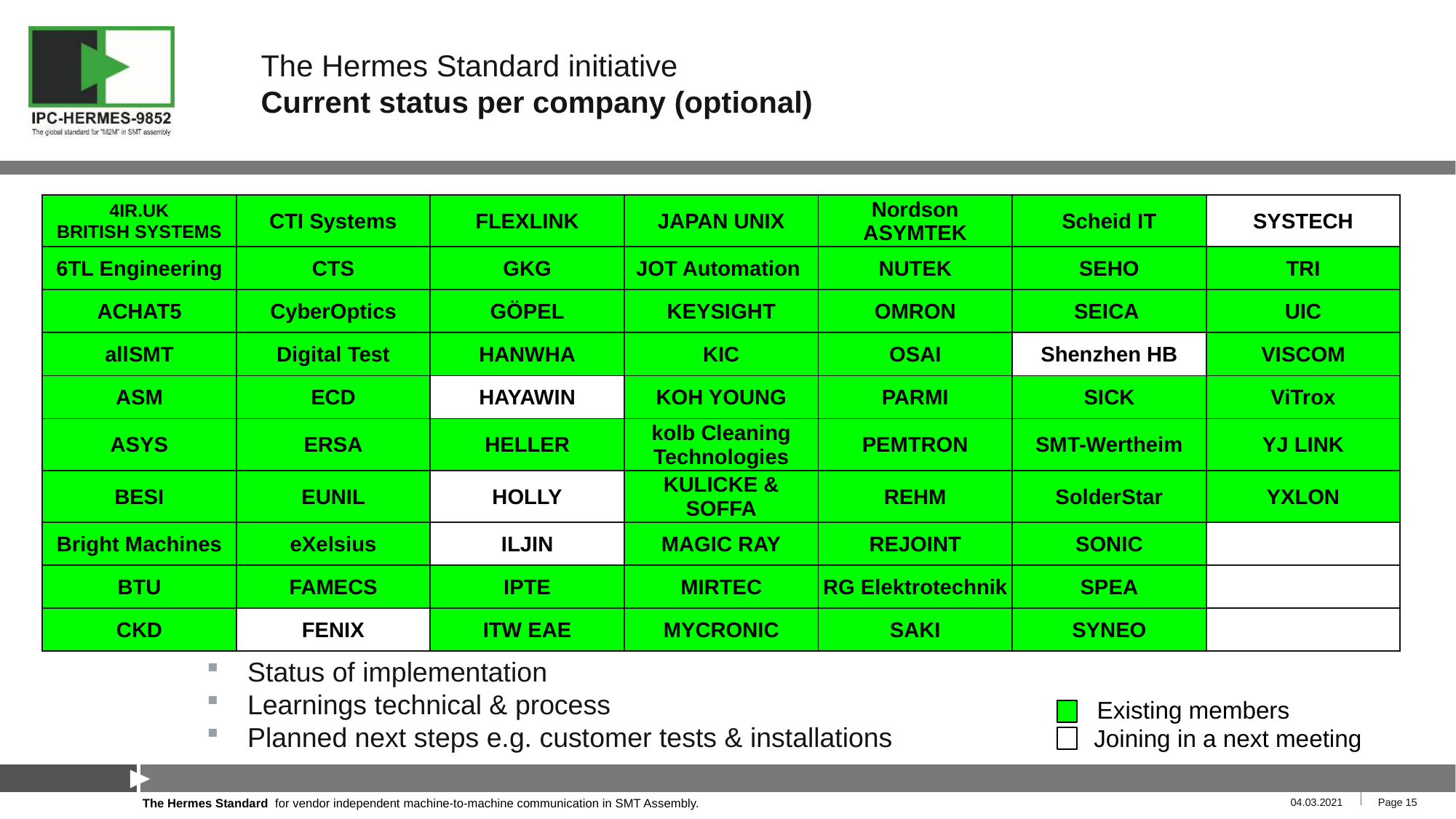

# The Hermes Standard initiative Current status per company (optional)
| 4IR.UK BRITISH SYSTEMS | CTI Systems | FLEXLINK | JAPAN UNIX | Nordson ASYMTEK | Scheid IT | SYSTECH |
| --- | --- | --- | --- | --- | --- | --- |
| 6TL Engineering | CTS | GKG | JOT Automation | NUTEK | SEHO | TRI |
| ACHAT5 | CyberOptics | GÖPEL | KEYSIGHT | OMRON | SEICA | UIC |
| allSMT | Digital Test | HANWHA | KIC | OSAI | Shenzhen HB | VISCOM |
| ASM | ECD | HAYAWIN | KOH YOUNG | PARMI | SICK | ViTrox |
| ASYS | ERSA | HELLER | kolb Cleaning Technologies | PEMTRON | SMT-Wertheim | YJ LINK |
| BESI | EUNIL | HOLLY | KULICKE & SOFFA | REHM | SolderStar | YXLON |
| Bright Machines | eXelsius | ILJIN | MAGIC RAY | REJOINT | SONIC |  |
| BTU | FAMECS | IPTE | MIRTEC | RG Elektrotechnik | SPEA |  |
| CKD | FENIX | ITW EAE | MYCRONIC | SAKI | SYNEO |  |
Status of implementation
Learnings technical & process
Planned next steps e.g. customer tests & installations
Existing members

Joining in a next meeting

04.03.2021
Page 15